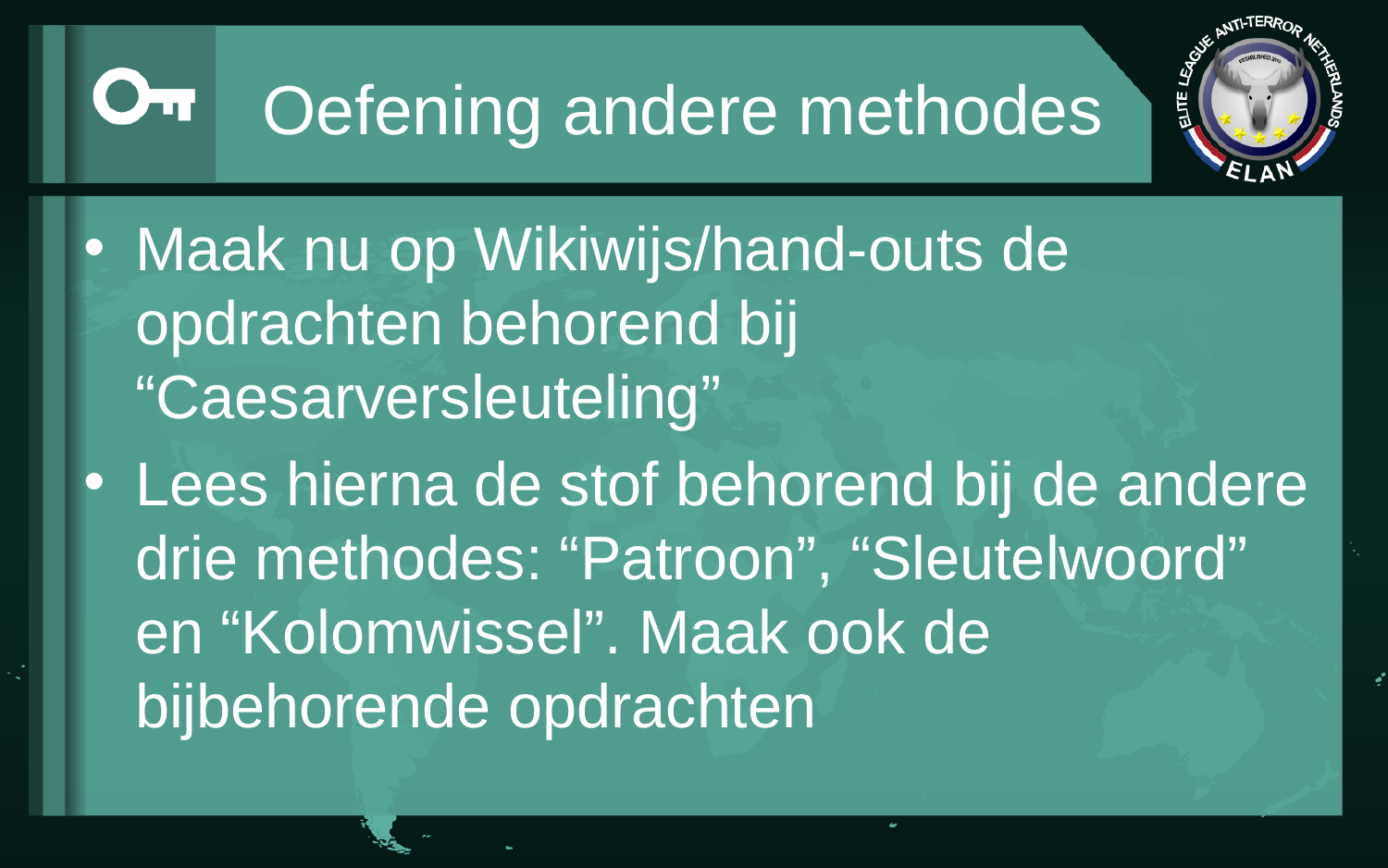

# Oefening andere methodes
Maak nu op Wikiwijs/hand-outs de opdrachten behorend bij “Caesarversleuteling”
Lees hierna de stof behorend bij de andere drie methodes: “Patroon”, “Sleutelwoord” en “Kolomwissel”. Maak ook de bijbehorende opdrachten